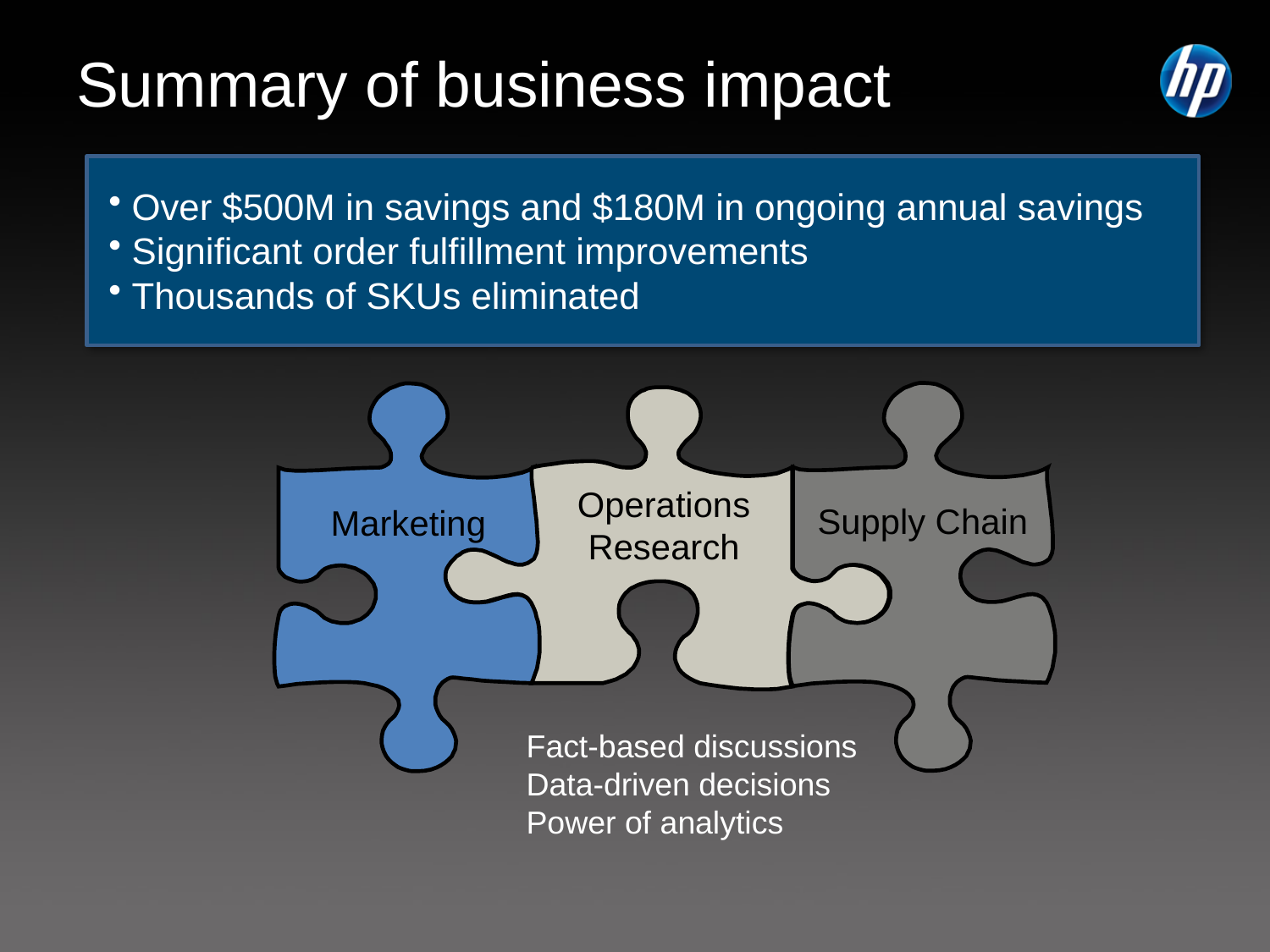

Summary of business impact

Over $500M in savings and $180M in ongoing annual savings
Significant order fulfillment improvements
Thousands of SKUs eliminated

Supply Chain

Marketing

Fact-based discussions
Data-driven decisions
Power of analytics
Operations Research